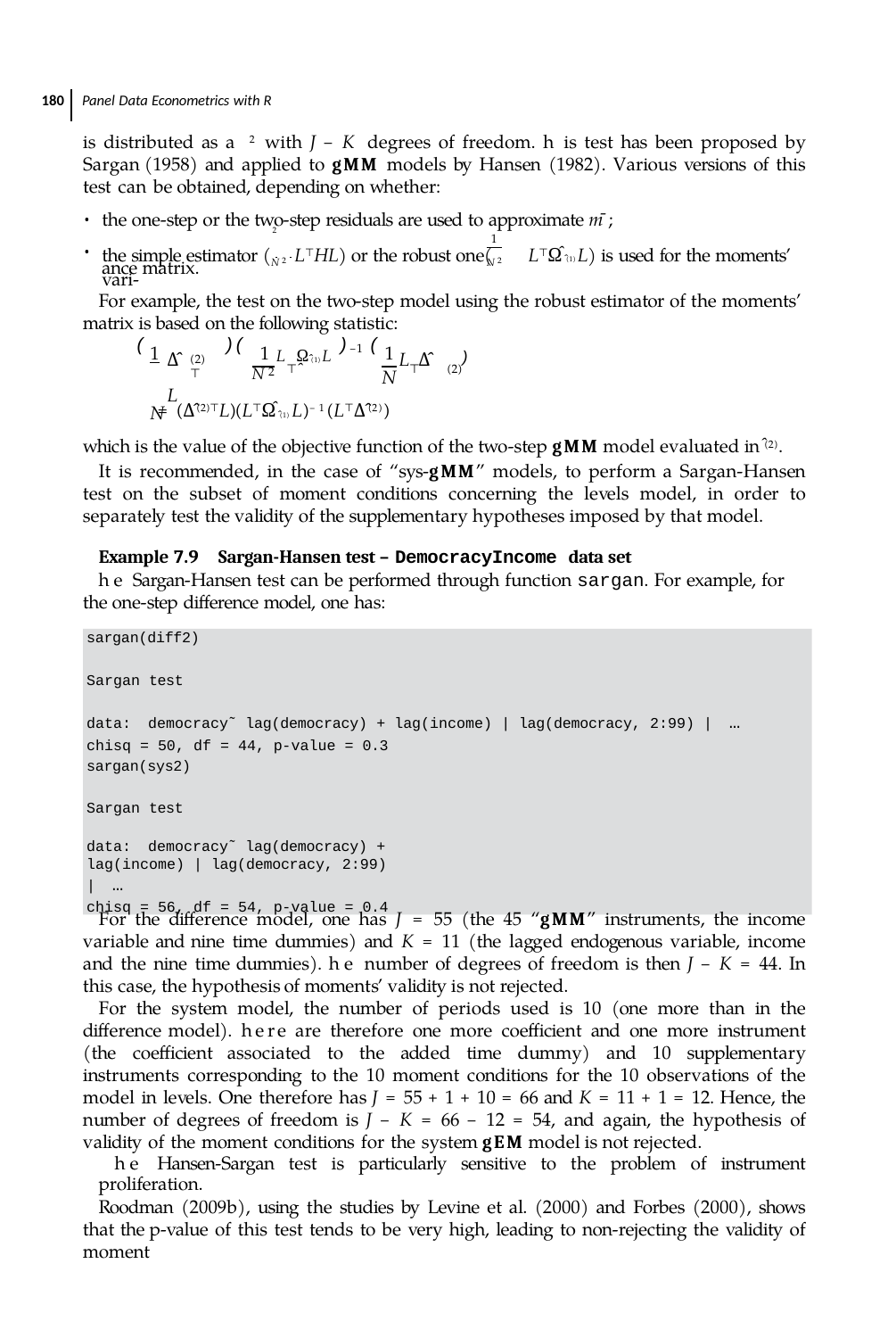

180  Panel Data Econometrics with R

is distributed as a  2  with J – K  degrees of freedom. his test has been proposed by Sargan (1958) and applied to gmm  models by Hansen (1982). Various versions of this test can be obtained, depending on whether:
the one-step or the two-step residuals are used to approximate m̄ ;

2
1
the simple estimator (    L⊤HL) or the robust one(	L⊤Ω̂ ̂(1) L) is used for the moments’ vari-
N 2
N 2
ance matrix.
For example, the test on the two-step model using the robust estimator of the moments’ matrix is based on the following statistic:

(	)(	)	(
–1
1
1	1
⊤ ̂
⊤	(2))
(2)⊤
Δ̂	L
N
L Δ̂
N
L Ω̂(1) L
N 2

= (Δ̂(2)⊤L)(L⊤Ω̂ ̂(1) L)–1(L⊤Δ̂(2))
which is the value of the objective function of the two-step gmm model evaluated in ̂(2).
It is recommended, in the case of “sys-gmm” models, to perform a Sargan-Hansen test on the subset of moment conditions concerning the levels model, in order to separately test the validity of the supplementary hypotheses imposed by that model.

Example 7.9  Sargan-Hansen test – DemocracyIncome data set
he Sargan-Hansen test can be performed through function sargan. For example, for the one-step difference model, one has:
sargan(diff2)

Sargan test

data: democracy ̃ lag(democracy) + lag(income) | lag(democracy, 2:99) | …
chisq = 50, df = 44, p-value = 0.3 sargan(sys2)

Sargan test

data: democracy ̃ lag(democracy) + lag(income) | lag(democracy, 2:99) | …
chisq = 56, df = 54, p-value = 0.4
For the difference model, one has J = 55 (the 45 “gmm” instruments, the income variable and nine time dummies) and K = 11 (the lagged endogenous variable, income and the nine time dummies). he number of degrees of freedom is then J – K = 44. In this case, the hypothesis of moments’ validity is not rejected.
For the system model, the number of periods used is 10 (one more than in the difference model). here are therefore one more coeﬃcient and one more instrument (the coeﬃcient associated to the added time dummy) and 10 supplementary instruments corresponding to the 10 moment conditions for the 10 observations of the model in levels. One therefore has J = 55 + 1 + 10 = 66 and K = 11 + 1 = 12. Hence, the number of degrees of freedom is J – K = 66 – 12 = 54, and again, the hypothesis of validity of the moment conditions for the system gmm model is not rejected.
he Hansen-Sargan test is particularly sensitive to the problem of instrument proliferation.
Roodman (2009b), using the studies by Levine et al. (2000) and Forbes (2000), shows that the p-value of this test tends to be very high, leading to non-rejecting the validity of moment